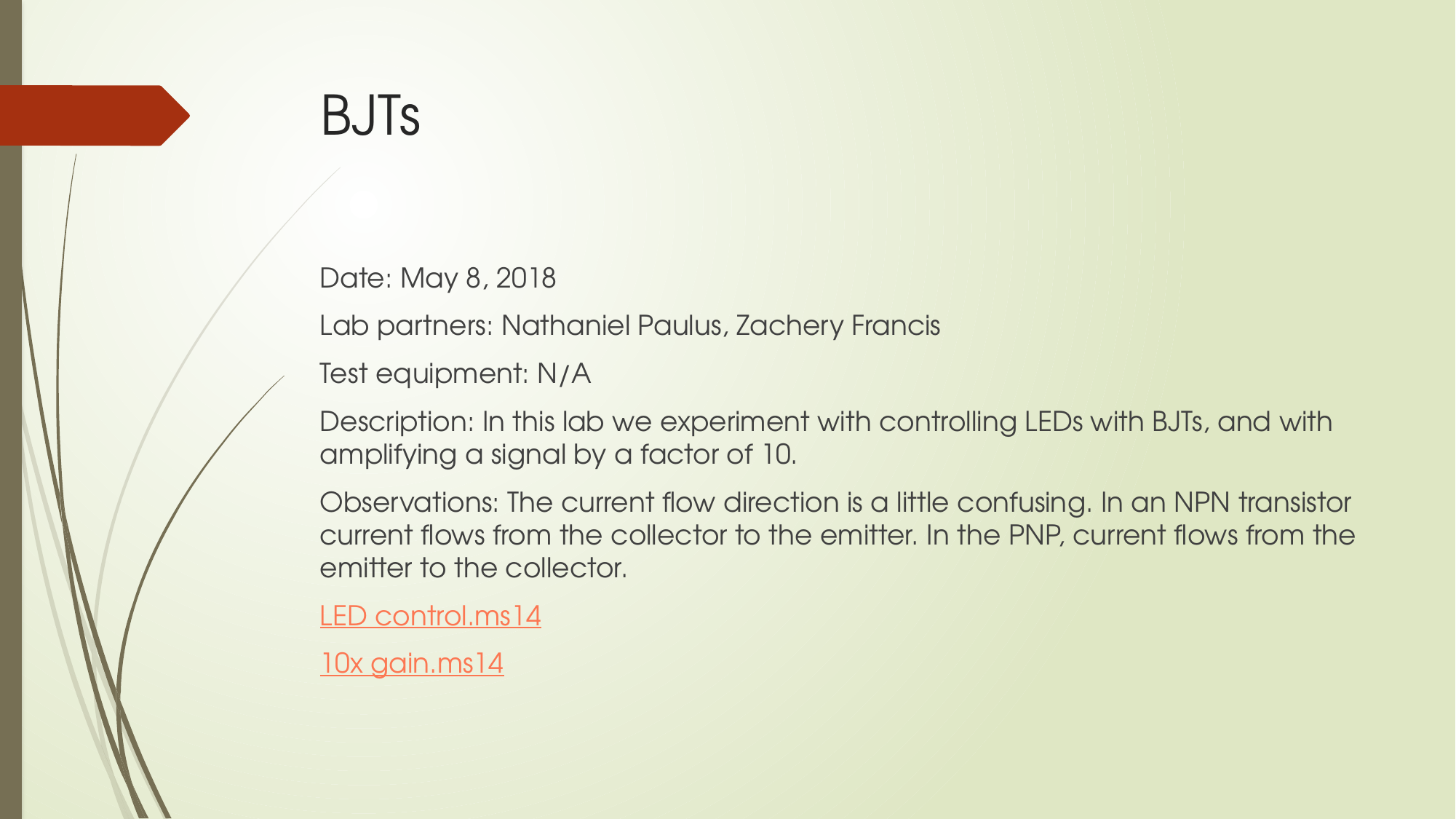

# BJTs
Date: May 8, 2018
Lab partners: Nathaniel Paulus, Zachery Francis
Test equipment: N/A
Description: In this lab we experiment with controlling LEDs with BJTs, and with amplifying a signal by a factor of 10.
Observations: The current flow direction is a little confusing. In an NPN transistor current flows from the collector to the emitter. In the PNP, current flows from the emitter to the collector.
LED control.ms14
10x gain.ms14